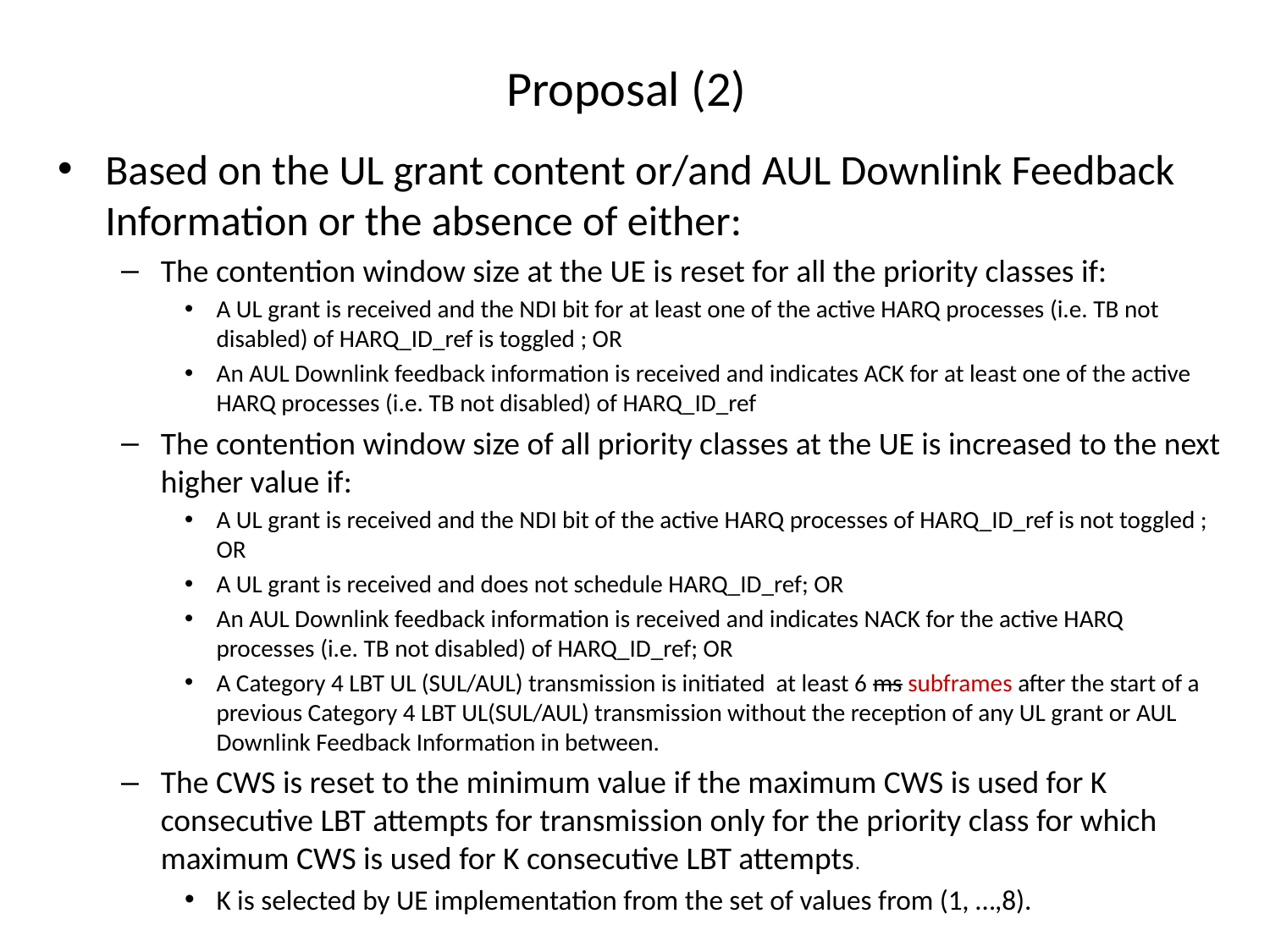

# Proposal (2)
Based on the UL grant content or/and AUL Downlink Feedback Information or the absence of either:
The contention window size at the UE is reset for all the priority classes if:
A UL grant is received and the NDI bit for at least one of the active HARQ processes (i.e. TB not disabled) of HARQ_ID_ref is toggled ; OR
An AUL Downlink feedback information is received and indicates ACK for at least one of the active HARQ processes (i.e. TB not disabled) of HARQ_ID_ref
The contention window size of all priority classes at the UE is increased to the next higher value if:
A UL grant is received and the NDI bit of the active HARQ processes of HARQ_ID_ref is not toggled ; OR
A UL grant is received and does not schedule HARQ_ID_ref; OR
An AUL Downlink feedback information is received and indicates NACK for the active HARQ processes (i.e. TB not disabled) of HARQ_ID_ref; OR
A Category 4 LBT UL (SUL/AUL) transmission is initiated  at least 6 ms subframes after the start of a previous Category 4 LBT UL(SUL/AUL) transmission without the reception of any UL grant or AUL Downlink Feedback Information in between.
The CWS is reset to the minimum value if the maximum CWS is used for K consecutive LBT attempts for transmission only for the priority class for which maximum CWS is used for K consecutive LBT attempts.
K is selected by UE implementation from the set of values from (1, …,8).